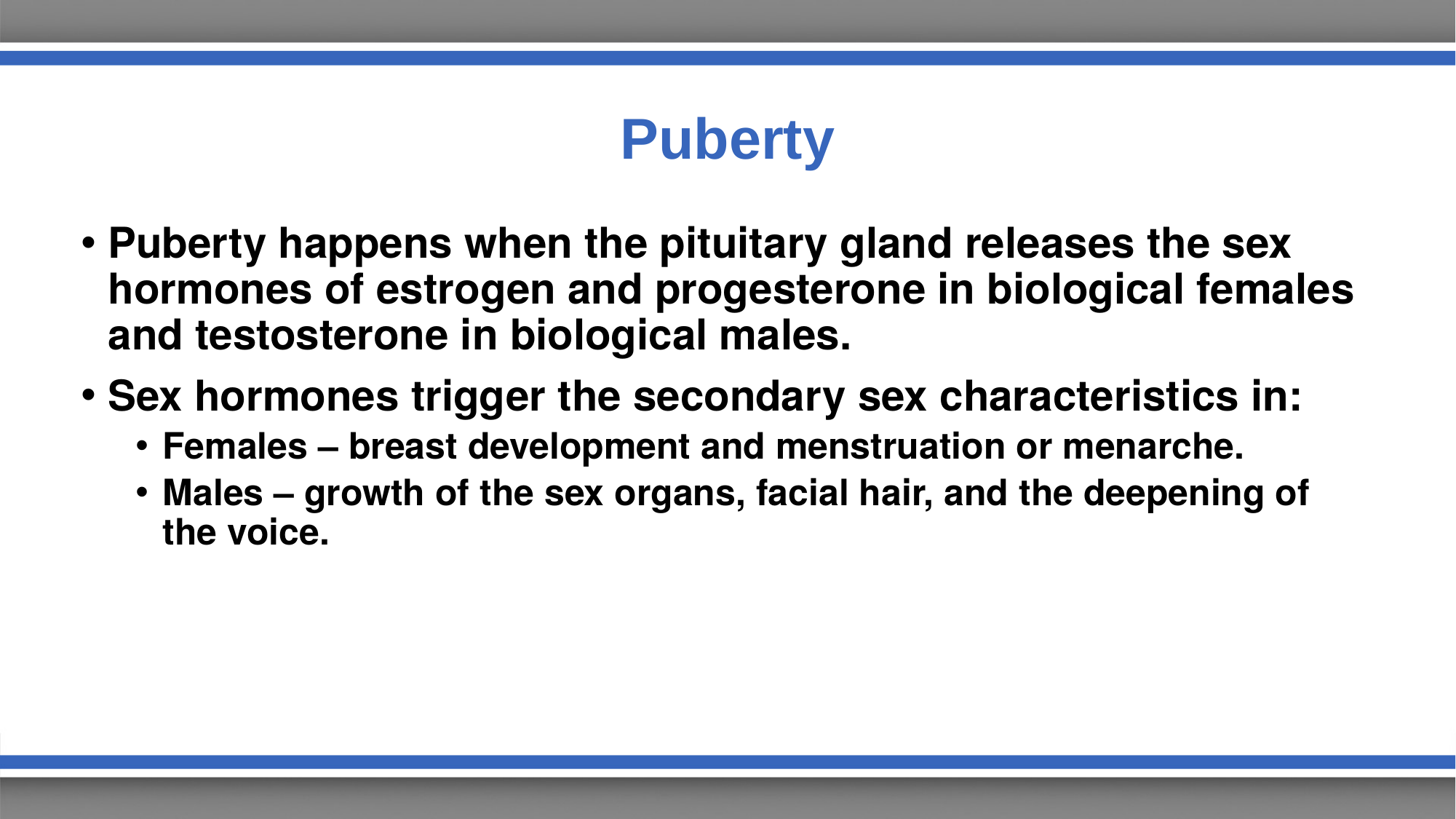

# Puberty
Puberty happens when the pituitary gland releases the sex hormones of estrogen and progesterone in biological females and testosterone in biological males.
Sex hormones trigger the secondary sex characteristics in:
Females – breast development and menstruation or menarche.
Males – growth of the sex organs, facial hair, and the deepening of the voice.